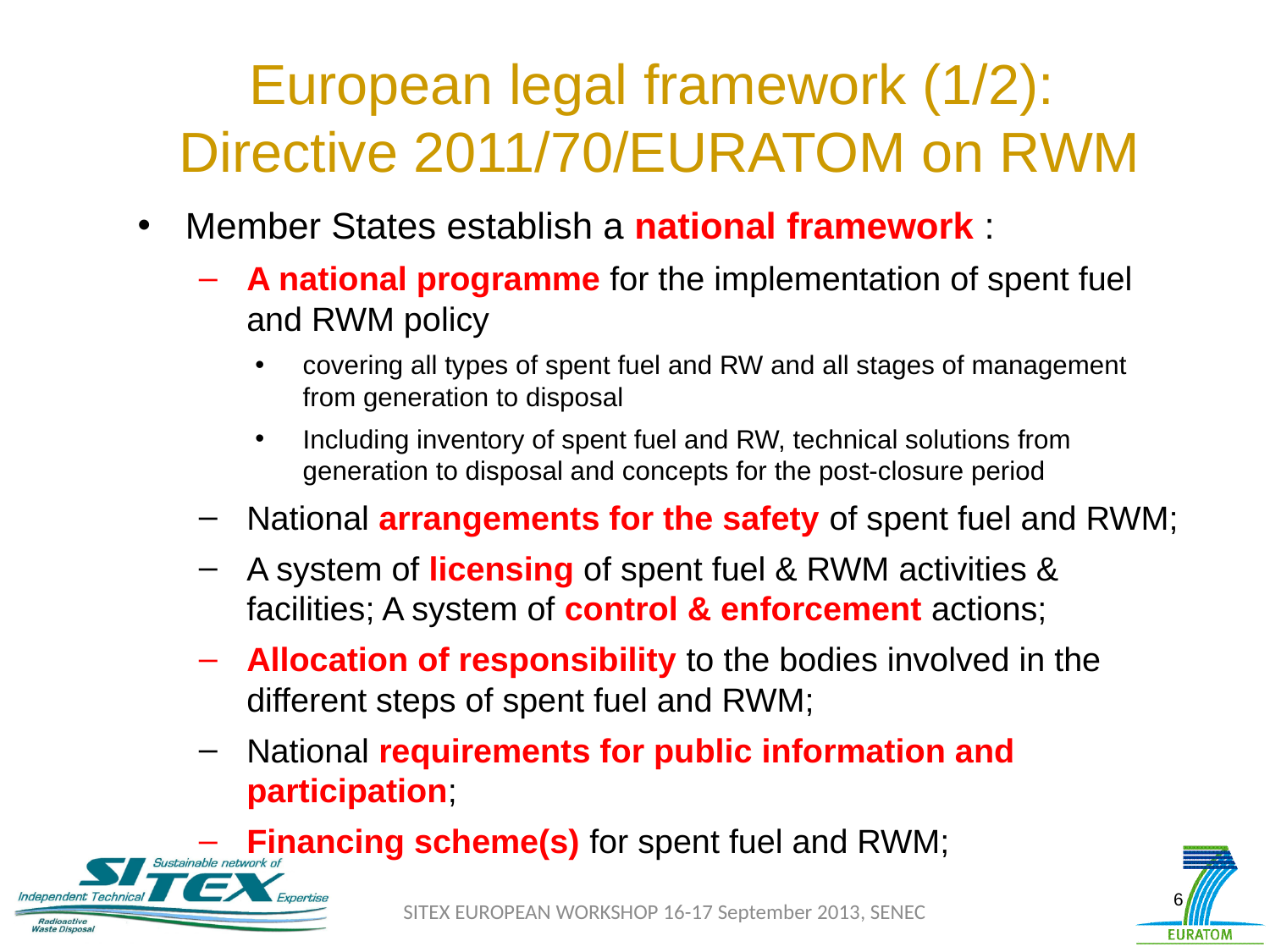

# European legal framework (1/2): Directive 2011/70/EURATOM on RWM
Member States establish a national framework :
A national programme for the implementation of spent fuel and RWM policy
covering all types of spent fuel and RW and all stages of management from generation to disposal
Including inventory of spent fuel and RW, technical solutions from generation to disposal and concepts for the post-closure period
National arrangements for the safety of spent fuel and RWM;
A system of licensing of spent fuel & RWM activities & facilities; A system of control & enforcement actions;
Allocation of responsibility to the bodies involved in the different steps of spent fuel and RWM;
National requirements for public information and participation;
Financing scheme(s) for spent fuel and RWM;
6
SITEX EUROPEAN WORKSHOP 16-17 September 2013, SENEC